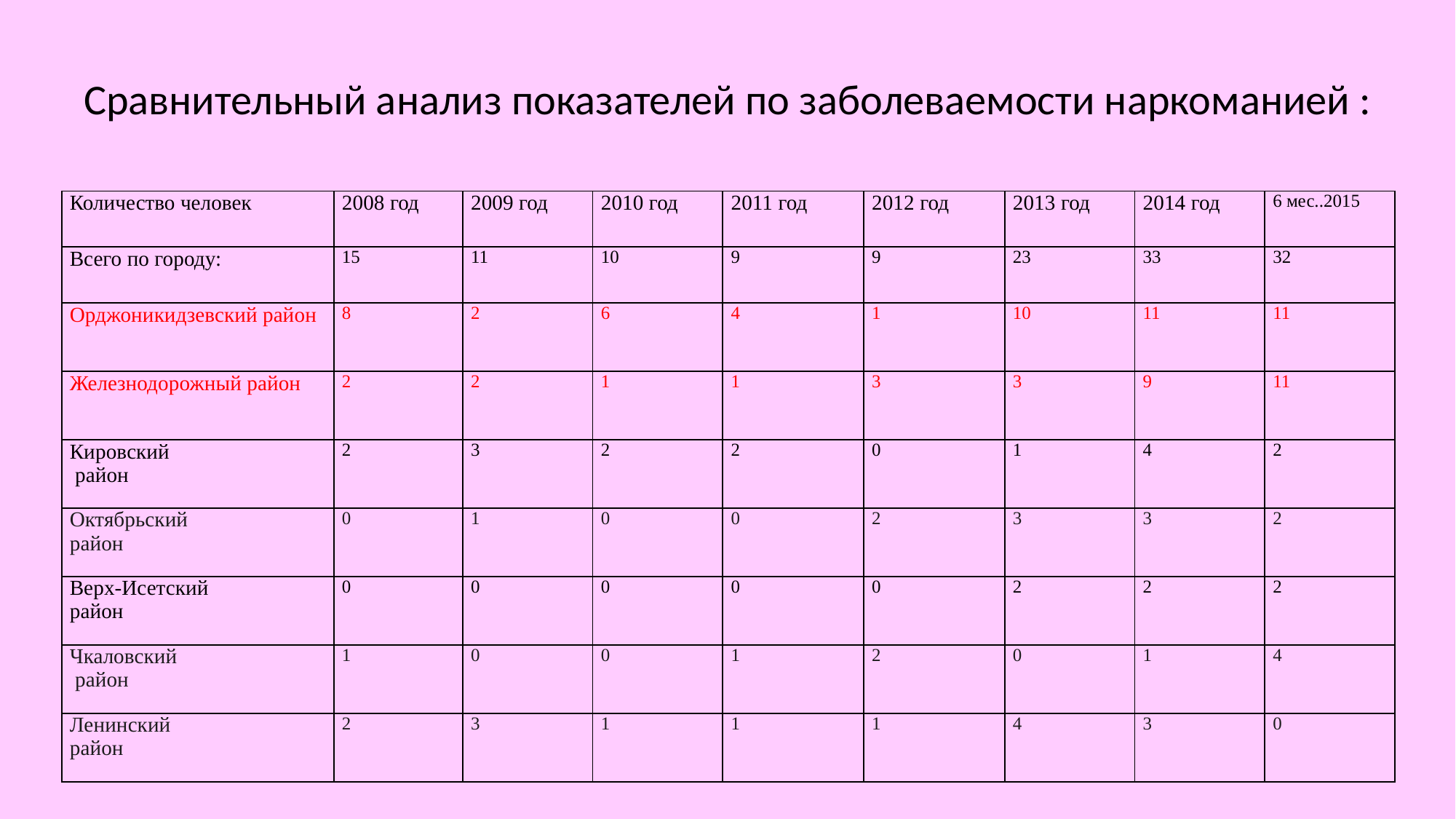

# Сравнительный анализ показателей по заболеваемости наркоманией :
| Количество человек | 2008 год | 2009 год | 2010 год | 2011 год | 2012 год | 2013 год | 2014 год | 6 мес..2015 |
| --- | --- | --- | --- | --- | --- | --- | --- | --- |
| Всего по городу: | 15 | 11 | 10 | 9 | 9 | 23 | 33 | 32 |
| Орджоникидзевский район | 8 | 2 | 6 | 4 | 1 | 10 | 11 | 11 |
| Железнодорожный район | 2 | 2 | 1 | 1 | 3 | 3 | 9 | 11 |
| Кировский район | 2 | 3 | 2 | 2 | 0 | 1 | 4 | 2 |
| Октябрьский район | 0 | 1 | 0 | 0 | 2 | 3 | 3 | 2 |
| Верх-Исетский район | 0 | 0 | 0 | 0 | 0 | 2 | 2 | 2 |
| Чкаловский район | 1 | 0 | 0 | 1 | 2 | 0 | 1 | 4 |
| Ленинский район | 2 | 3 | 1 | 1 | 1 | 4 | 3 | 0 |